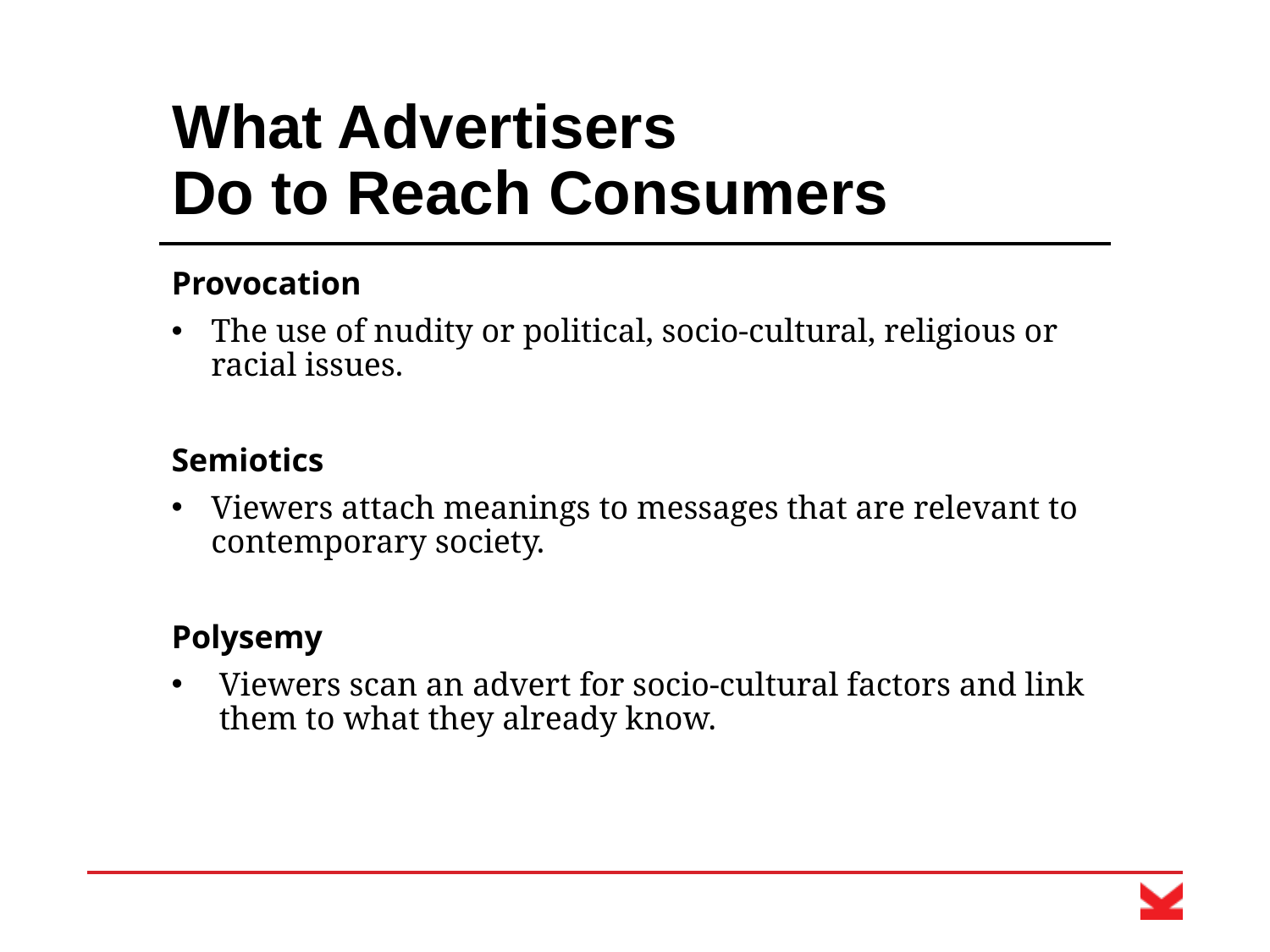

# What Advertisers Do to Reach Consumers
Provocation
The use of nudity or political, socio-cultural, religious or racial issues.

Semiotics
Viewers attach meanings to messages that are relevant to contemporary society.

Polysemy
Viewers scan an advert for socio-cultural factors and link them to what they already know.